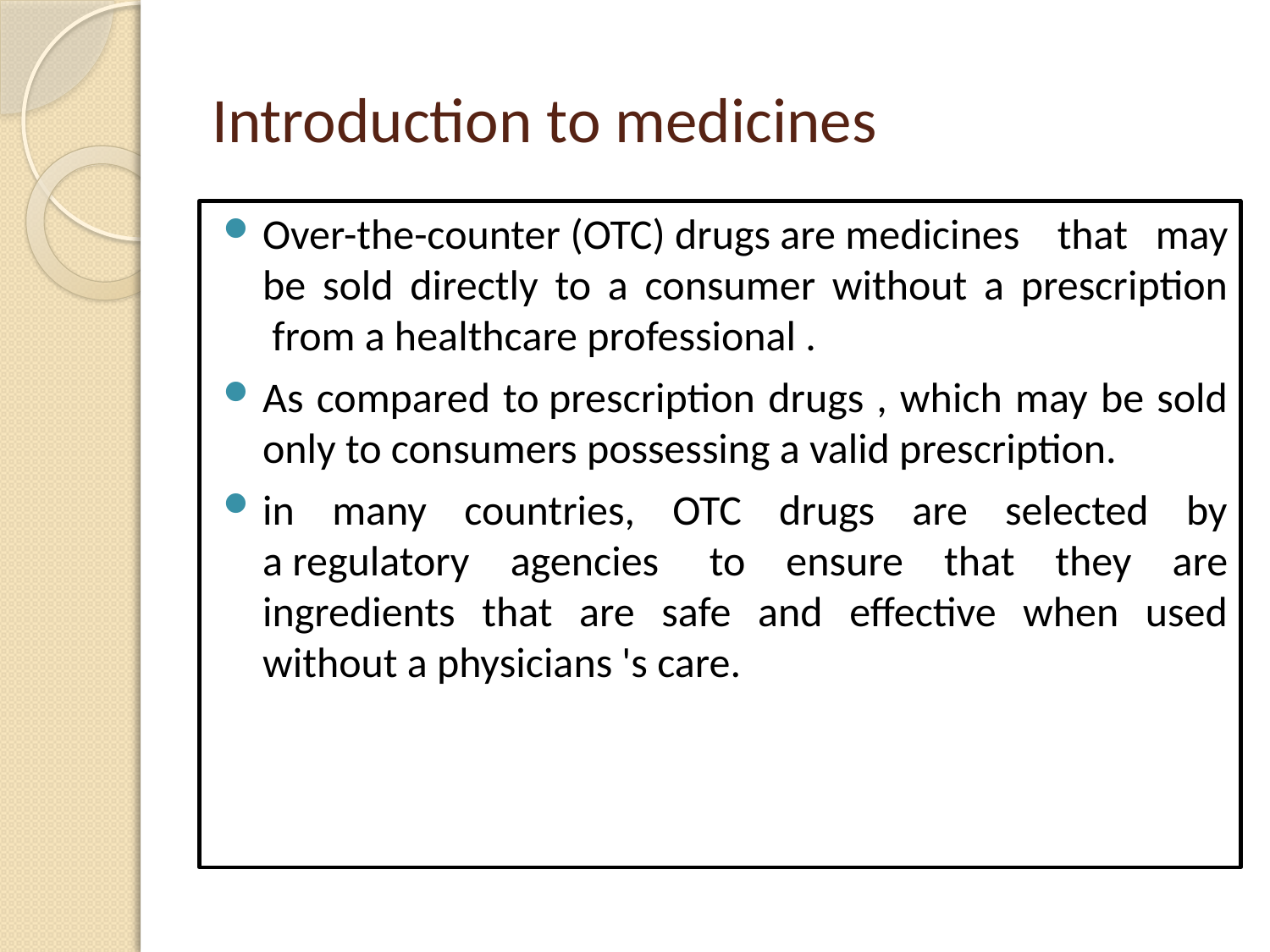

# Introduction to medicines
Over-the-counter (OTC) drugs are medicines  that may be sold directly to a consumer without a prescription  from a healthcare professional .
As compared to prescription drugs , which may be sold only to consumers possessing a valid prescription.
in many countries, OTC drugs are selected by a regulatory agencies  to ensure that they are ingredients that are safe and effective when used without a physicians 's care.